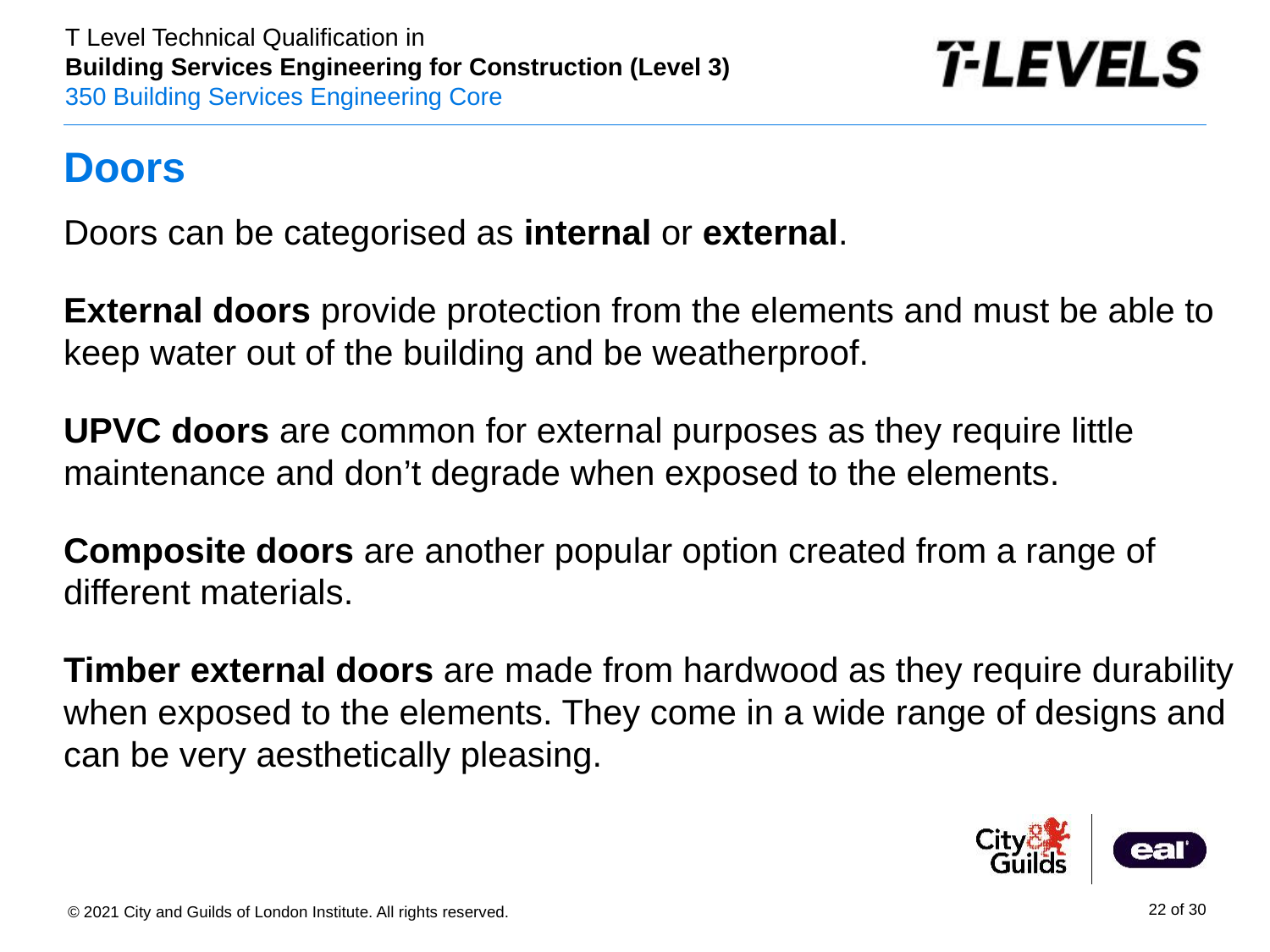

# Doors
Doors can be categorised as internal or external.
External doors provide protection from the elements and must be able to keep water out of the building and be weatherproof.
UPVC doors are common for external purposes as they require little maintenance and don’t degrade when exposed to the elements.
Composite doors are another popular option created from a range of different materials.
Timber external doors are made from hardwood as they require durability when exposed to the elements. They come in a wide range of designs and can be very aesthetically pleasing.